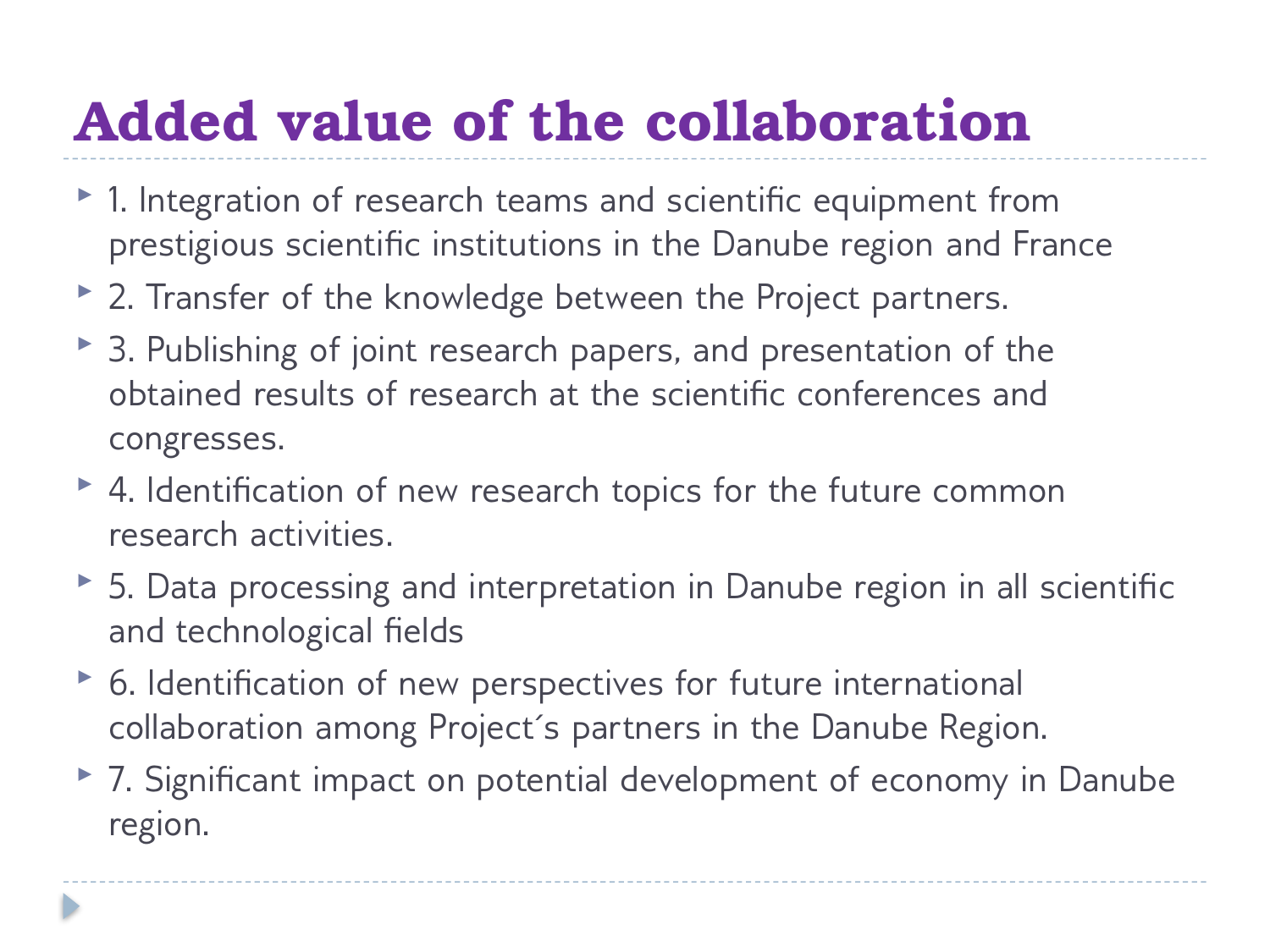

# Added value of the collaboration
1. Integration of research teams and scientific equipment from prestigious scientific institutions in the Danube region and France
2. Transfer of the knowledge between the Project partners.
3. Publishing of joint research papers, and presentation of the obtained results of research at the scientific conferences and congresses.
4. Identification of new research topics for the future common research activities.
5. Data processing and interpretation in Danube region in all scientific and technological fields
6. Identification of new perspectives for future international collaboration among Project´s partners in the Danube Region.
7. Significant impact on potential development of economy in Danube region.